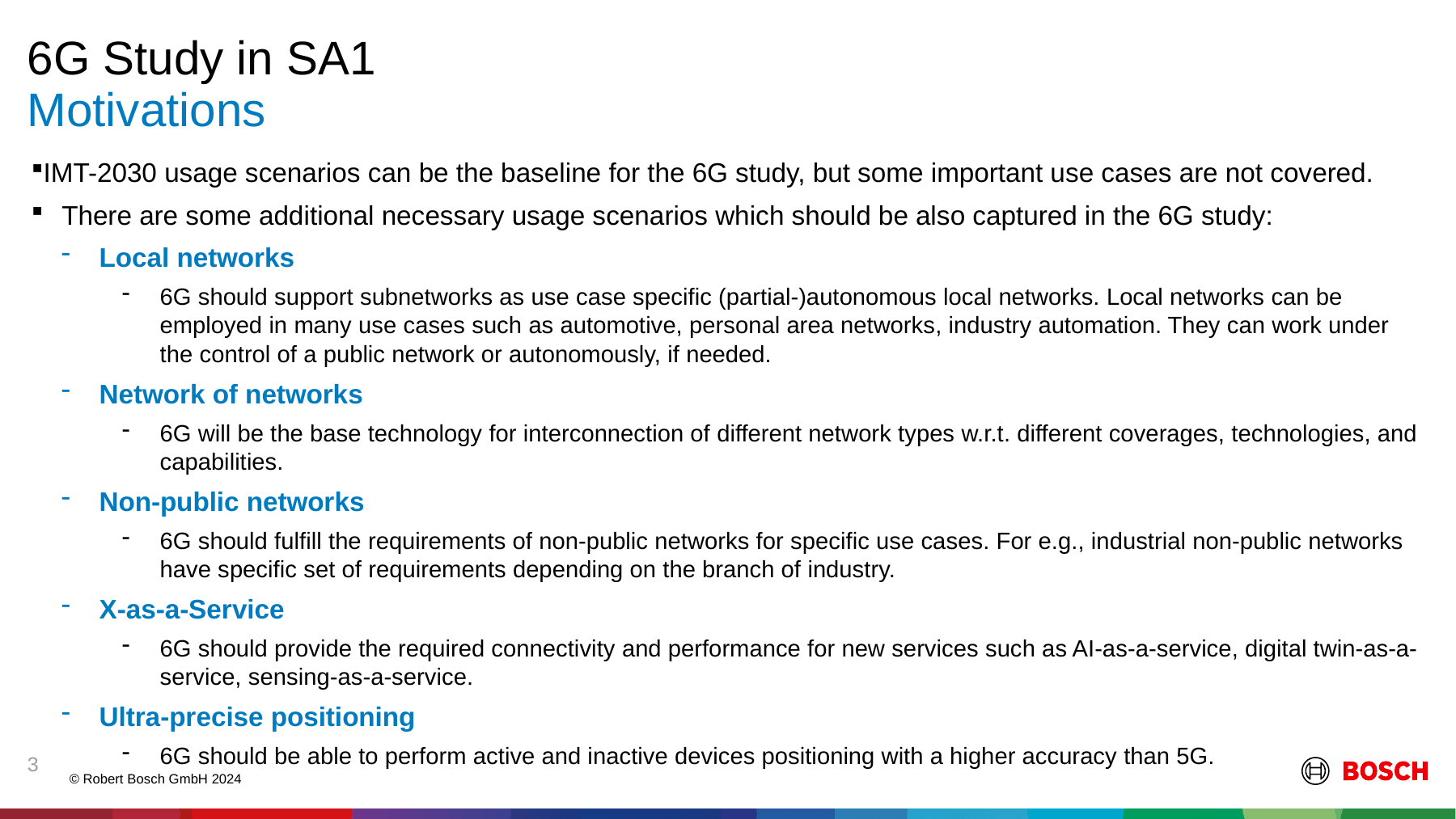

6G Study in SA1
# Motivations
IMT-2030 usage scenarios can be the baseline for the 6G study, but some important use cases are not covered.
There are some additional necessary usage scenarios which should be also captured in the 6G study:
Local networks
6G should support subnetworks as use case specific (partial-)autonomous local networks. Local networks can be employed in many use cases such as automotive, personal area networks, industry automation. They can work under the control of a public network or autonomously, if needed.
Network of networks
6G will be the base technology for interconnection of different network types w.r.t. different coverages, technologies, and capabilities.
Non-public networks
6G should fulfill the requirements of non-public networks for specific use cases. For e.g., industrial non-public networks have specific set of requirements depending on the branch of industry.
X-as-a-Service
6G should provide the required connectivity and performance for new services such as AI-as-a-service, digital twin-as-a-service, sensing-as-a-service.
Ultra-precise positioning
6G should be able to perform active and inactive devices positioning with a higher accuracy than 5G.

3